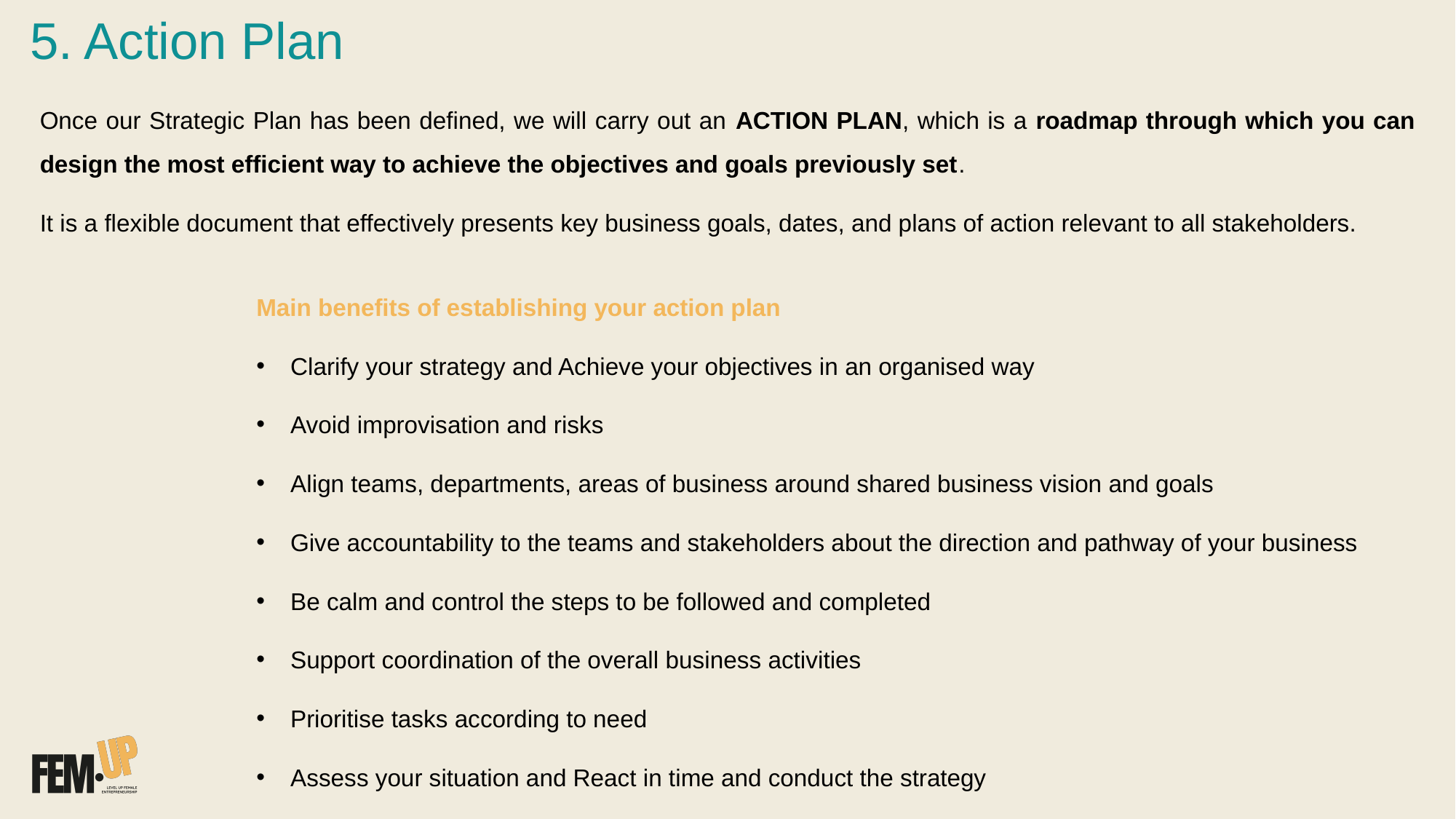

# 5. Action Plan
Once our Strategic Plan has been defined, we will carry out an ACTION PLAN, which is a roadmap through which you can design the most efficient way to achieve the objectives and goals previously set.
It is a flexible document that effectively presents key business goals, dates, and plans of action relevant to all stakeholders.

Main benefits of establishing your action plan
Clarify your strategy and Achieve your objectives in an organised way
Avoid improvisation and risks
Align teams, departments, areas of business around shared business vision and goals
Give accountability to the teams and stakeholders about the direction and pathway of your business
Be calm and control the steps to be followed and completed
Support coordination of the overall business activities
Prioritise tasks according to need
Assess your situation and React in time and conduct the strategy